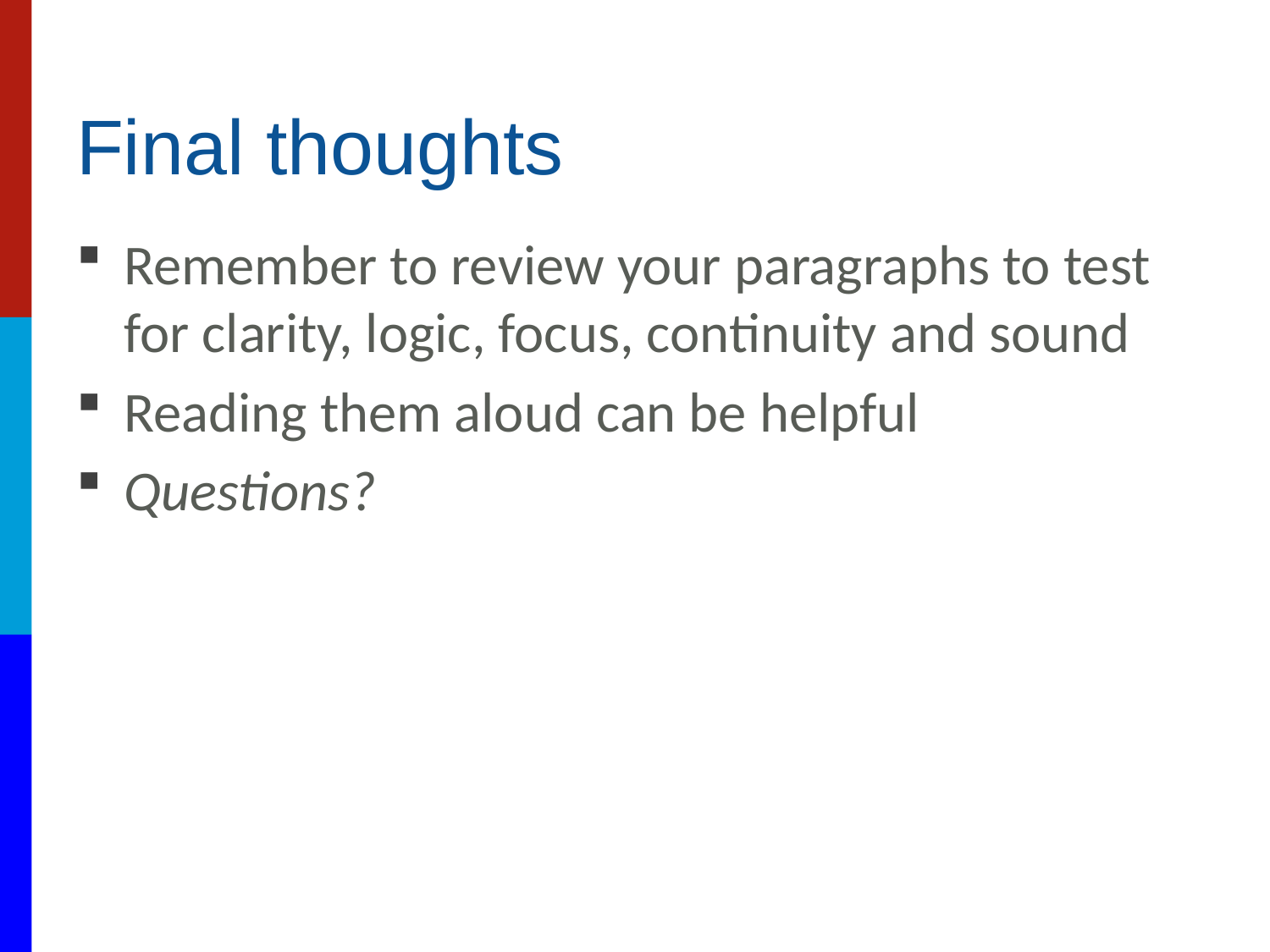

# Final thoughts
Remember to review your paragraphs to test for clarity, logic, focus, continuity and sound
Reading them aloud can be helpful
Questions?